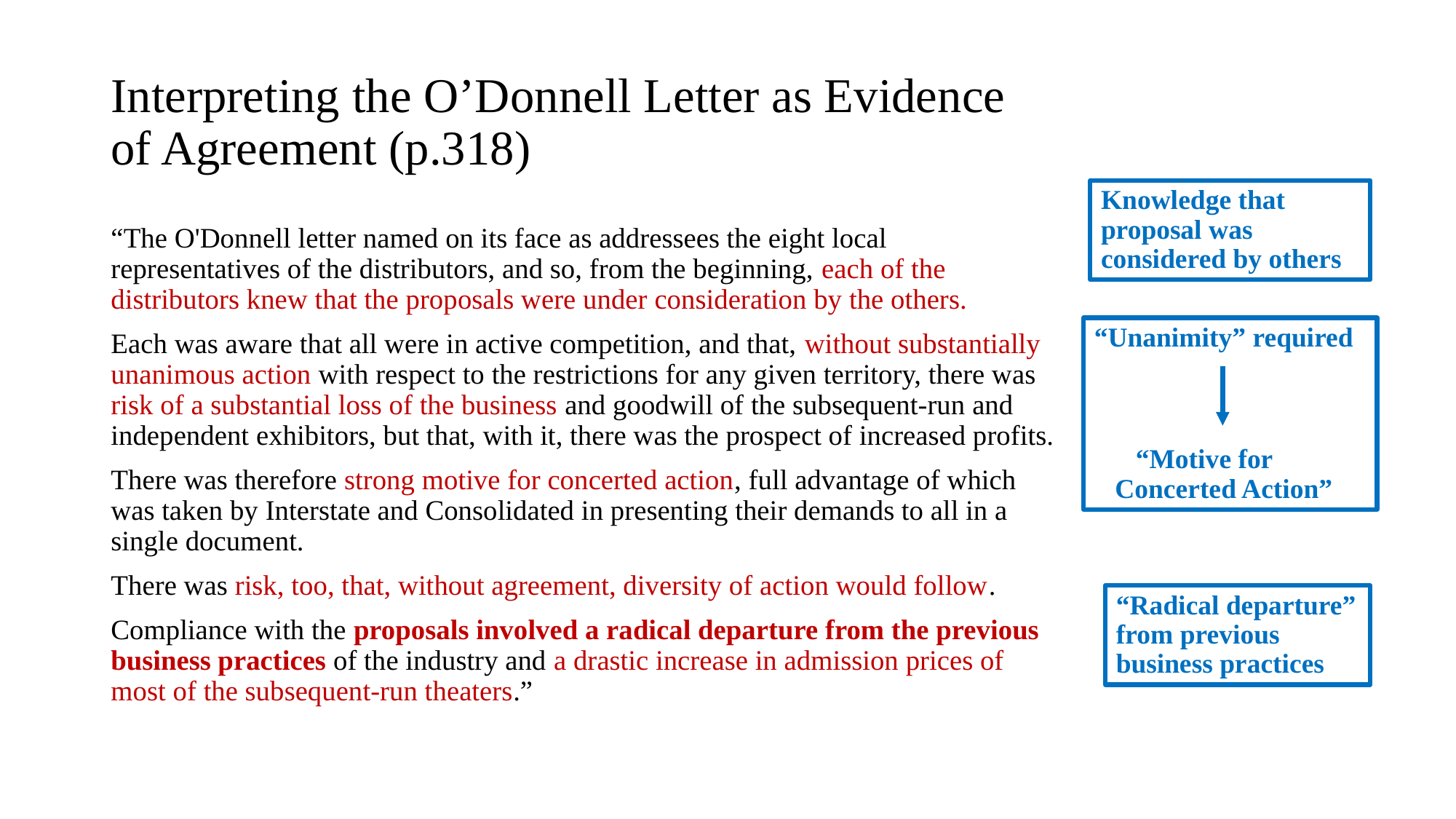

# Interpreting the O’Donnell Letter as Evidence of Agreement (p.318)
Knowledge that proposal was considered by others
“The O'Donnell letter named on its face as addressees the eight local representatives of the distributors, and so, from the beginning, each of the distributors knew that the proposals were under consideration by the others.
Each was aware that all were in active competition, and that, without substantially unanimous action with respect to the restrictions for any given territory, there was risk of a substantial loss of the business and goodwill of the subsequent-run and independent exhibitors, but that, with it, there was the prospect of increased profits.
There was therefore strong motive for concerted action, full advantage of which was taken by Interstate and Consolidated in presenting their demands to all in a single document.
There was risk, too, that, without agreement, diversity of action would follow.
Compliance with the proposals involved a radical departure from the previous business practices of the industry and a drastic increase in admission prices of most of the subsequent-run theaters.”

“Unanimity” required

      “Motive for
   Concerted Action”
“Radical departure” from previous business practices